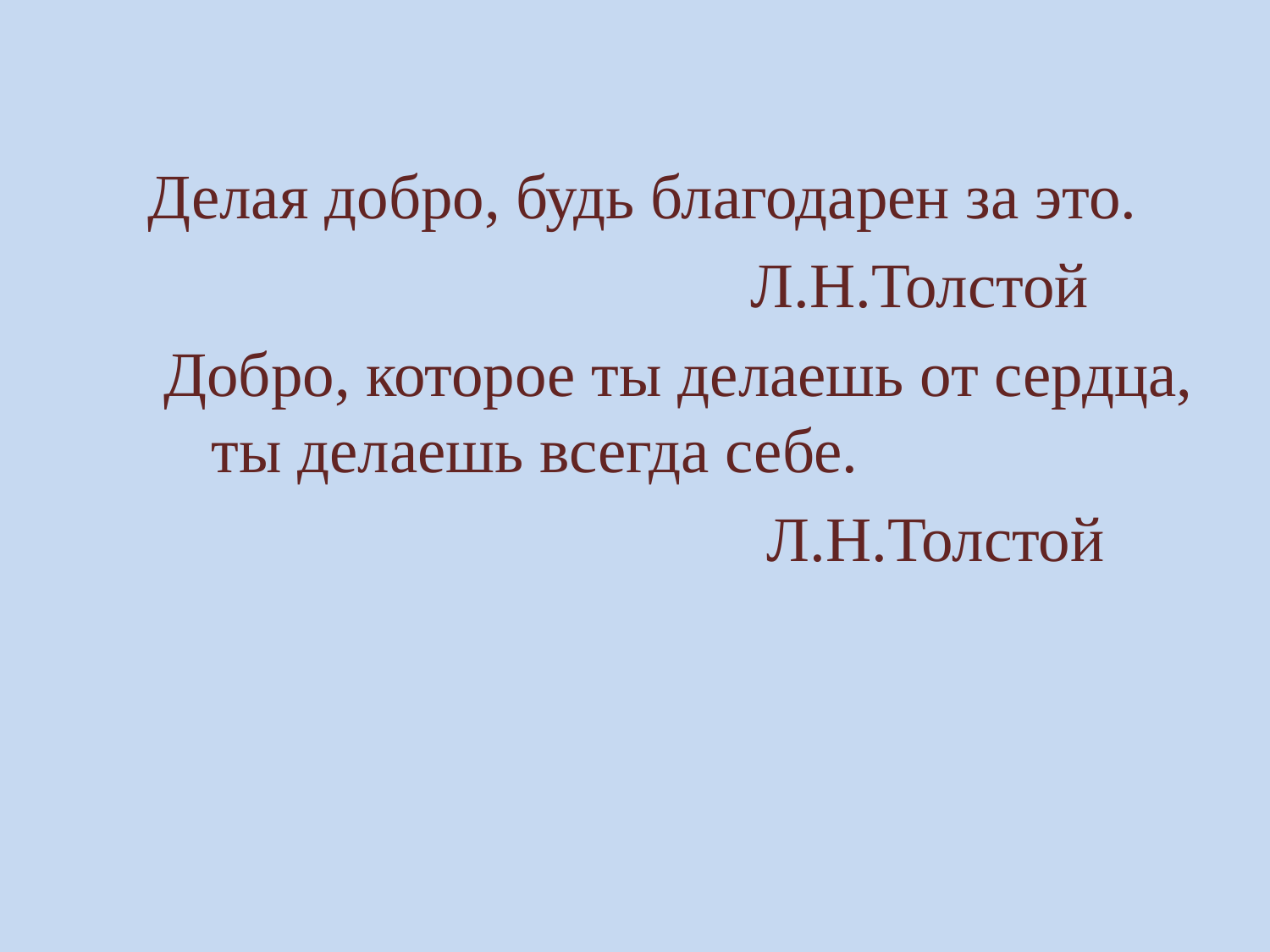

Делая добро, будь благодарен за это.
                                      Л.Н.Толстой
 Добро, которое ты делаешь от сердца,      ты делаешь всегда себе.
                                       Л.Н.Толстой